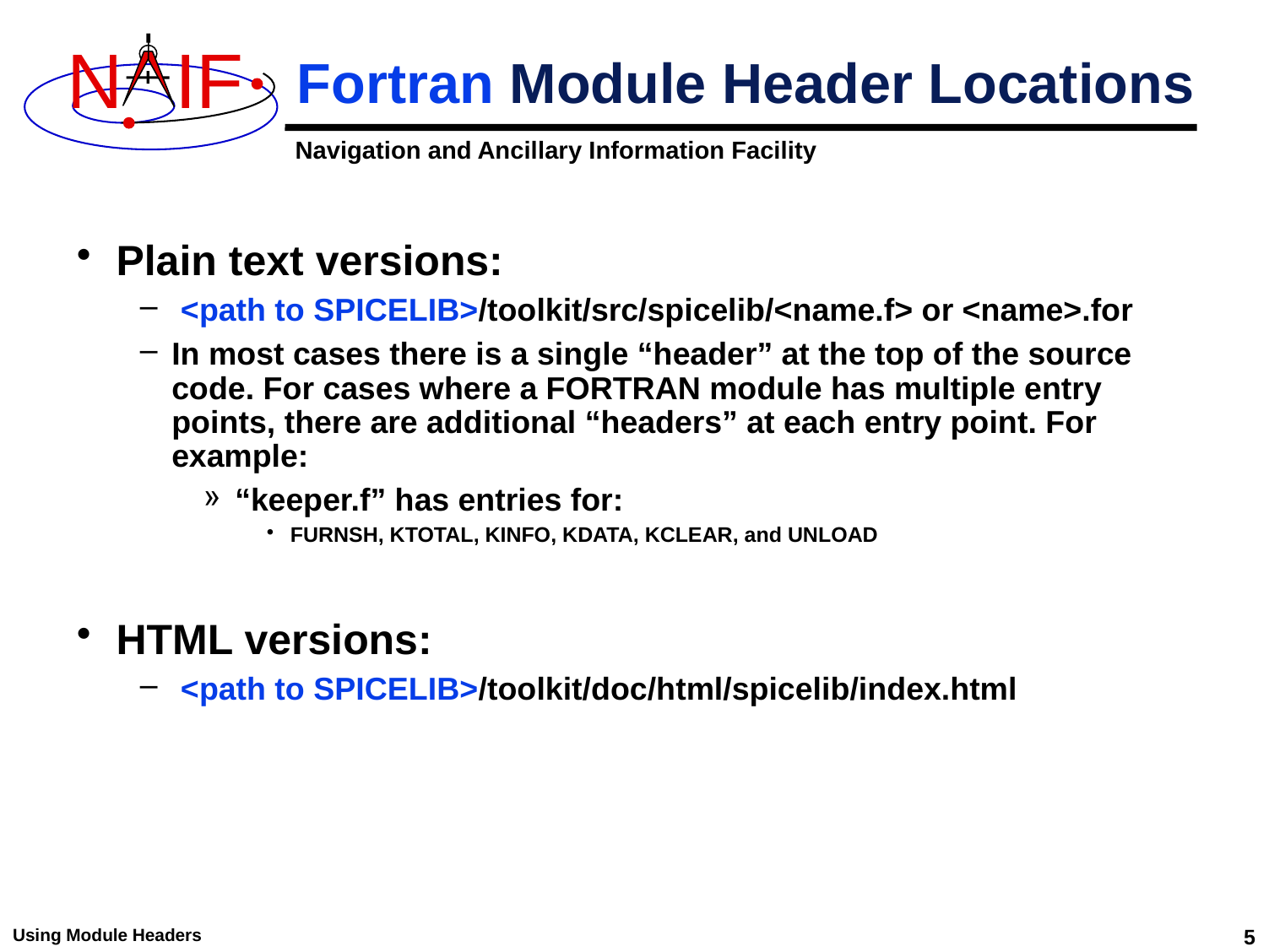

# Fortran Module Header Locations
Plain text versions:
 <path to SPICELIB>/toolkit/src/spicelib/<name.f> or <name>.for
In most cases there is a single “header” at the top of the source code. For cases where a FORTRAN module has multiple entry points, there are additional “headers” at each entry point. For example:
“keeper.f” has entries for:
FURNSH, KTOTAL, KINFO, KDATA, KCLEAR, and UNLOAD

HTML versions:
 <path to SPICELIB>/toolkit/doc/html/spicelib/index.html

Using Module Headers
5